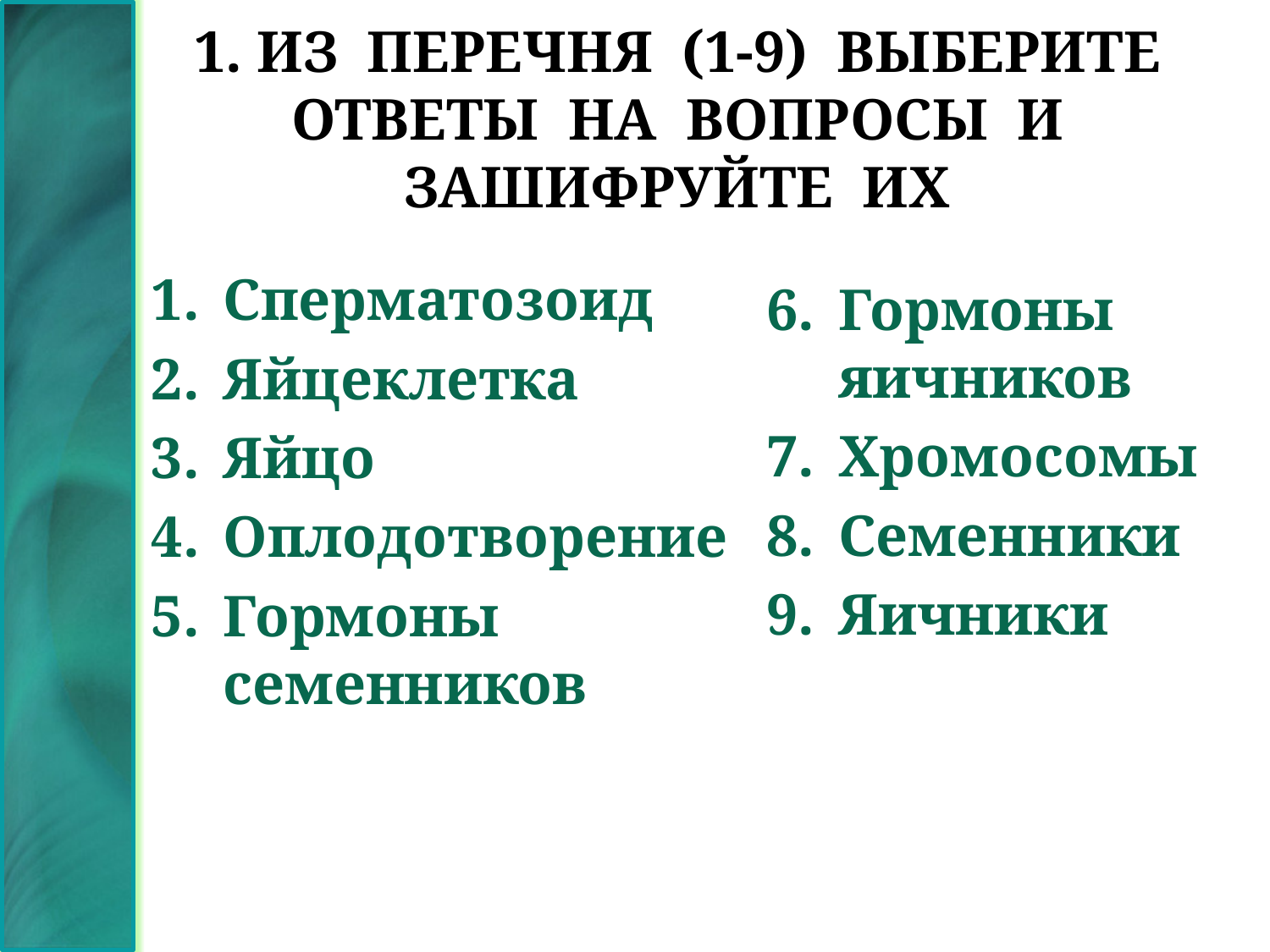

# 1. Из  перечня  (1-9)  выберите ответы  на  вопросы  и зашифруйте  их
Сперматозоид
Яйцеклетка
Яйцо
Оплодотворение
Гормоны семенников
Гормоны яичников
Хромосомы
Семенники
Яичники